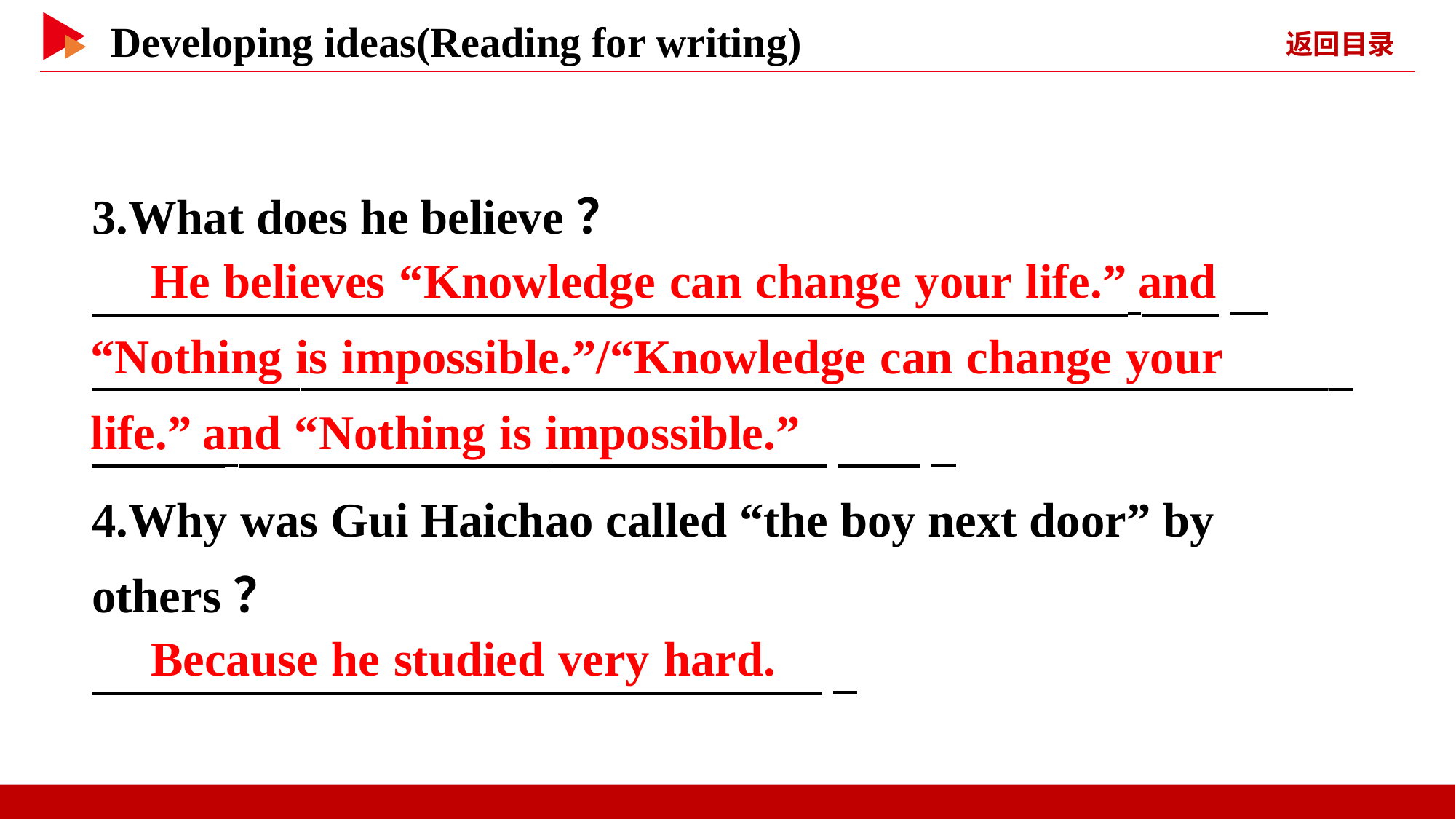

3.What does he believe？
　                                                                                                 _
                                                                                                     _
                                                                  　   _
4.Why was Gui Haichao called “the boy next door” by others？
　                                                      　   _
　He believes “Knowledge can change your life.” and
“Nothing is impossible.”/“Knowledge can change your
life.” and “Nothing is impossible.”
　Because he studied very hard.